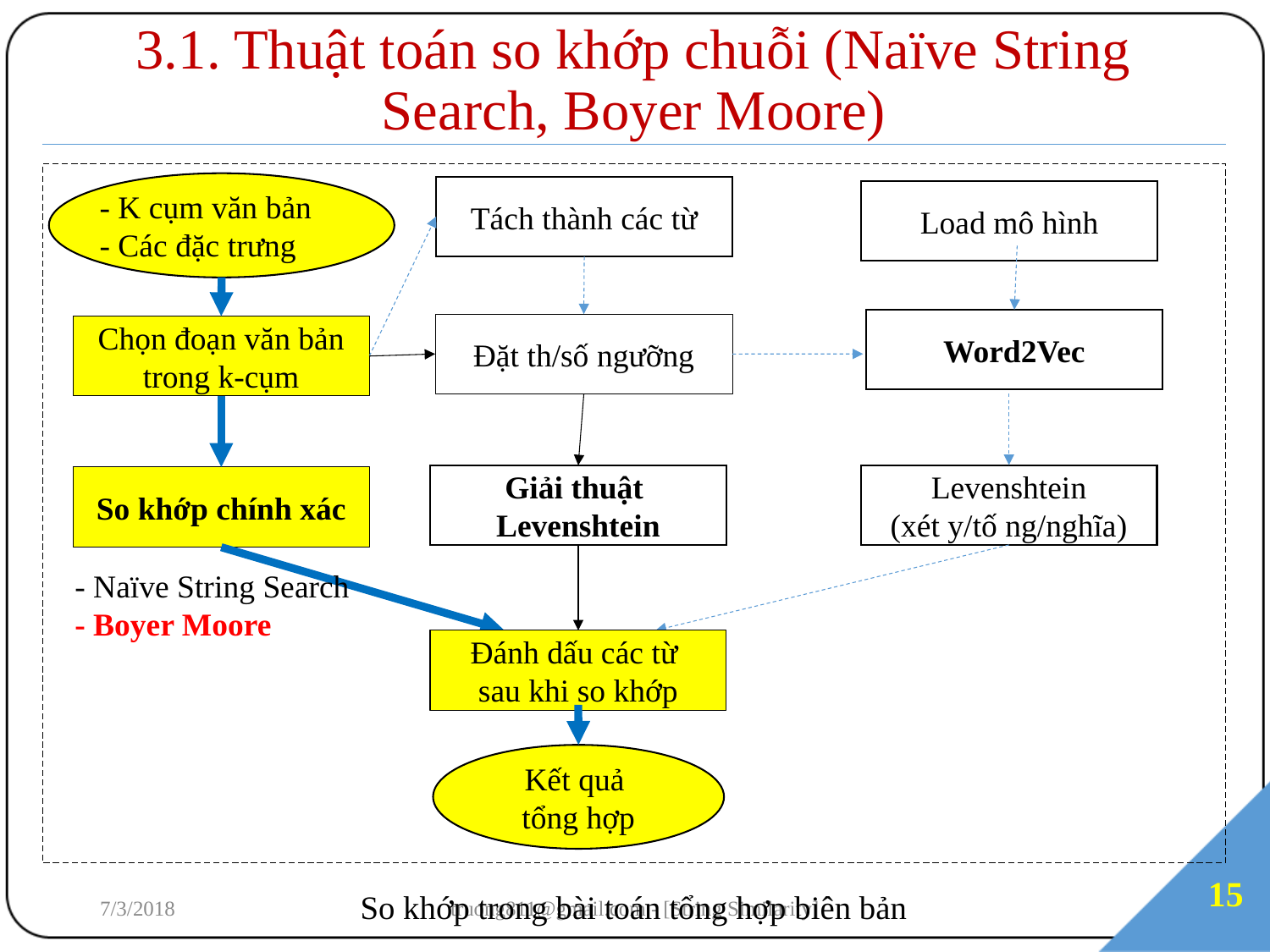

# 3.1. Thuật toán so khớp chuỗi (Naïve String Search, Boyer Moore)

- K cụm văn bản
- Các đặc trưng
Tách thành các từ
Load mô hình
Word2Vec
Đặt th/số ngưỡng
Chọn đoạn văn bản trong k-cụm
Levenshtein
(xét y/tố ng/nghĩa)
Giải thuật
Levenshtein
So khớp chính xác
Đánh dấu các từ
sau khi so khớp
Kết quả
tổng hợp

So khớp trong bài toán tổng hợp biên bản
- Naïve String Search
- Boyer Moore
15
7/3/2018
truong811@gmail.com - [String Similarity]